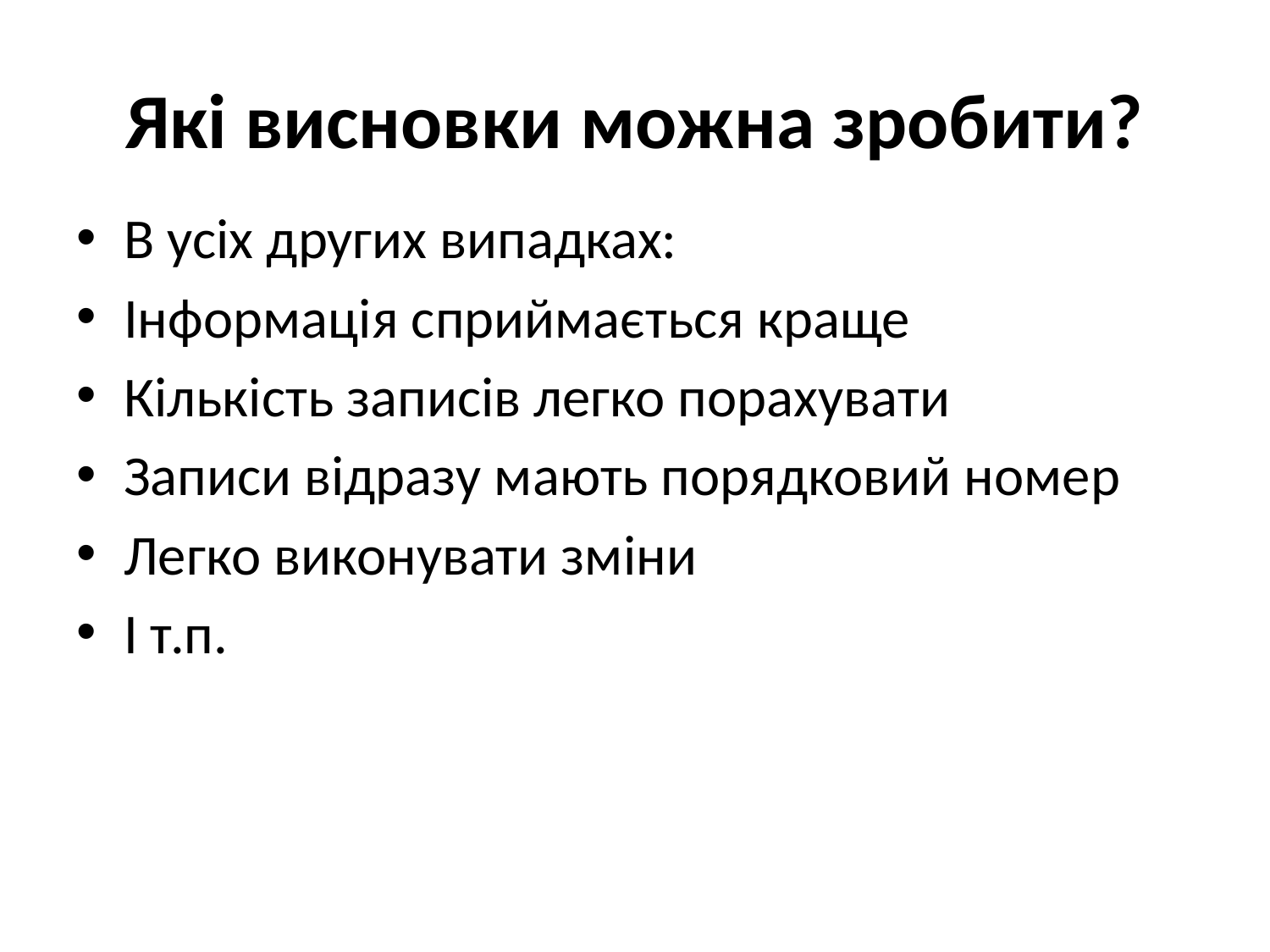

# Які висновки можна зробити?
В усіх других випадках:
Інформація сприймається краще
Кількість записів легко порахувати
Записи відразу мають порядковий номер
Легко виконувати зміни
І т.п.